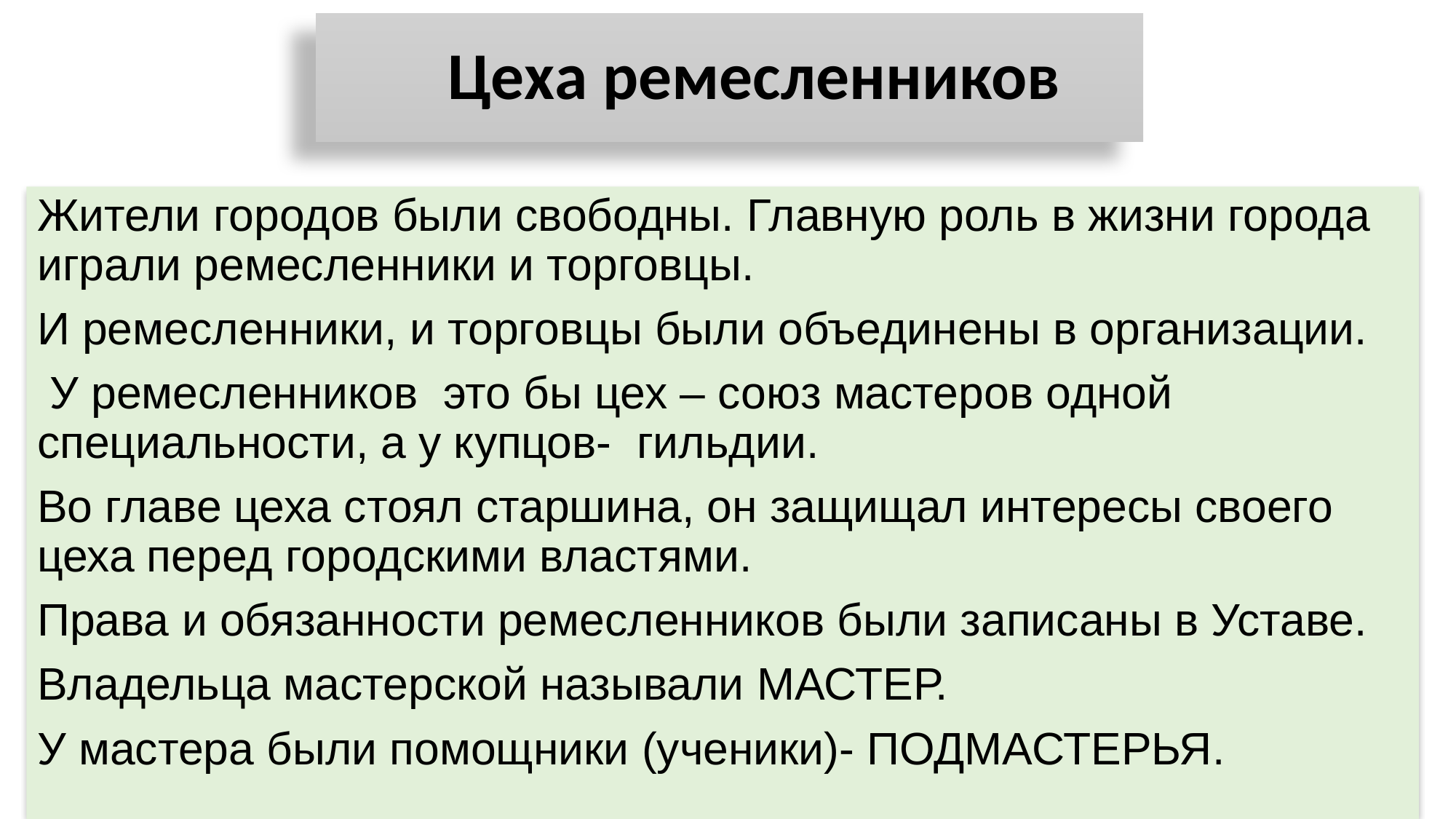

# Цеха ремесленников
Жители городов были свободны. Главную роль в жизни города играли ремесленники и торговцы.
И ремесленники, и торговцы были объединены в организации.
 У ремесленников  это бы цех – союз мастеров одной специальности, а у купцов-  гильдии.
Во главе цеха стоял старшина, он защищал интересы своего цеха перед городскими властями.
Права и обязанности ремесленников были записаны в Уставе.
Владельца мастерской называли МАСТЕР.
У мастера были помощники (ученики)- ПОДМАСТЕРЬЯ.